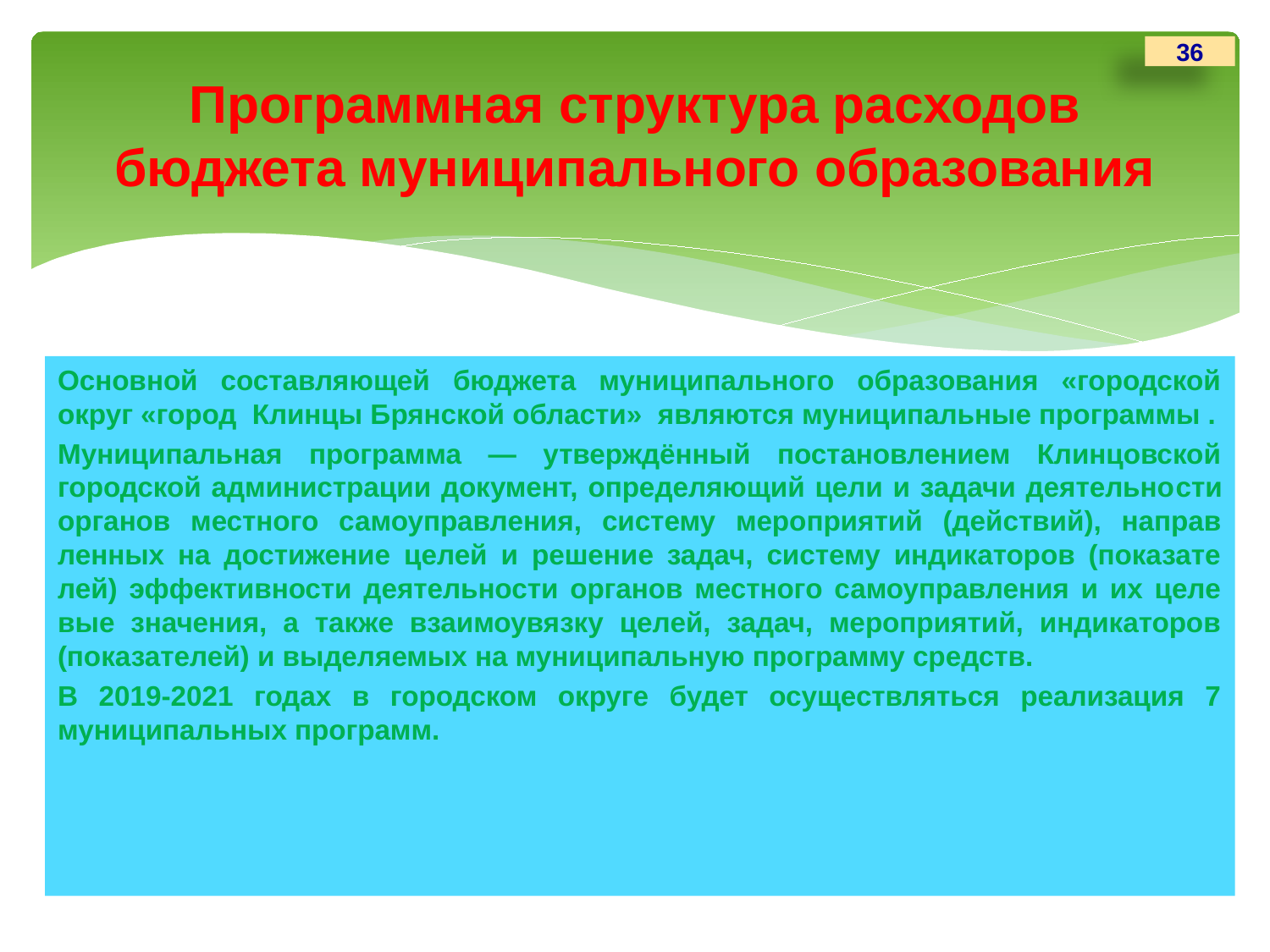

36
# Программная структура расходов бюджета муниципального образования
Основной составляющей бюджета муниципального образования «городской округ «город  Клинцы Брянской области»  являются муниципальные программы .
Муниципальная программа — утверждённый постановлением Клинцовской городской администрации документ, определяющий цели и задачи деятельно­сти органов местного самоуправления, систему мероприятий (действий), направ­ленных на достижение целей и решение задач, систему индикаторов (показате­лей) эффективности деятельности органов местного самоуправления и их целе­вые значения, а также взаимоувязку целей, задач, мероприятий, индикаторов (показателей) и выделяемых на муниципальную программу средств.
В 2019-2021 годах в городском округе будет осуществляться реализация 7 муниципальных программ.